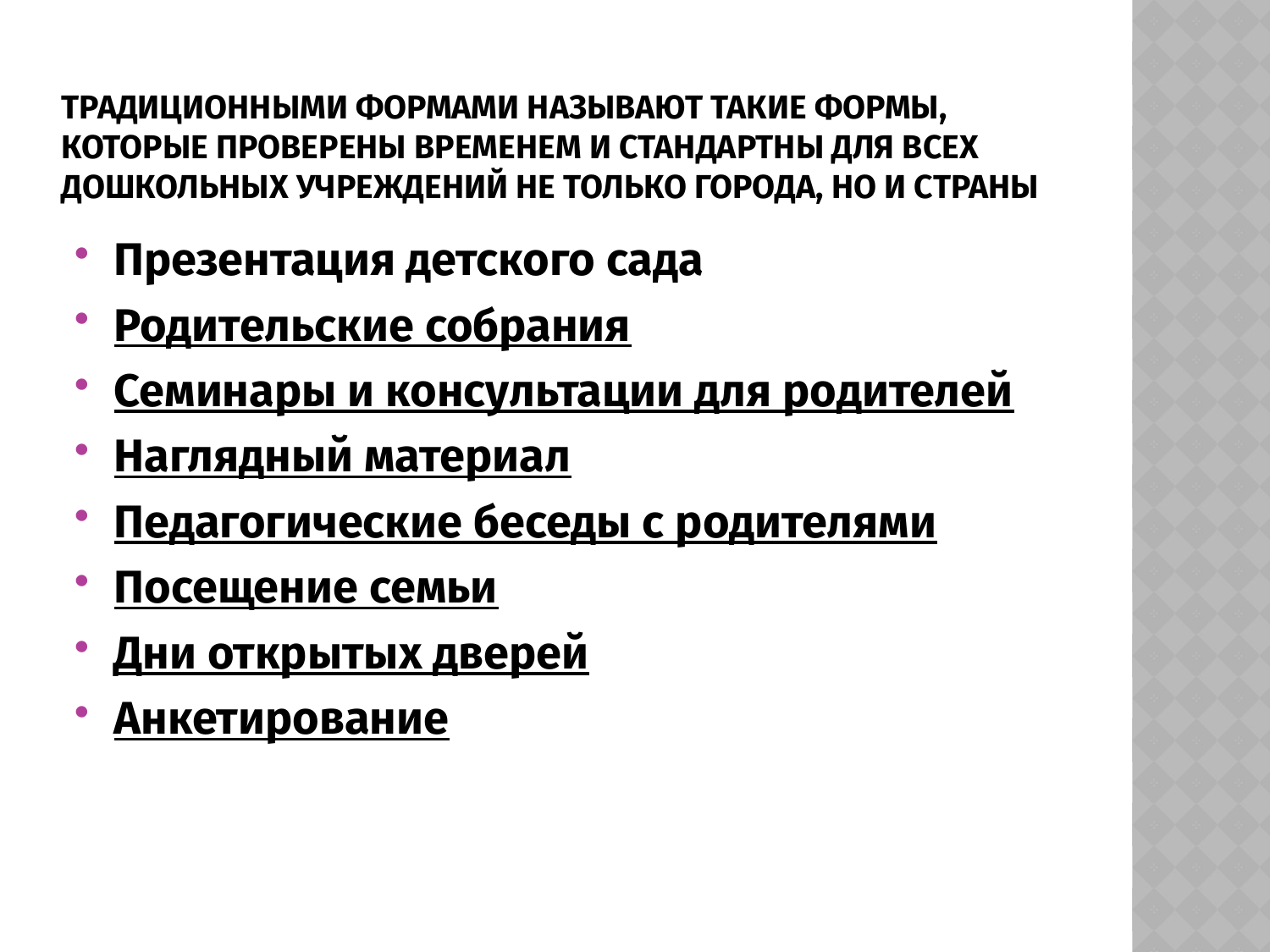

# Традиционными формами называют такие формы, которые проверены временем и стандартны для всех дошкольных учреждений не только города, но и страны
Презентация детского сада
Родительские собрания
Семинары и консультации для родителей
Наглядный материал
Педагогические беседы с родителями
Посещение семьи
Дни открытых дверей
Анкетирование